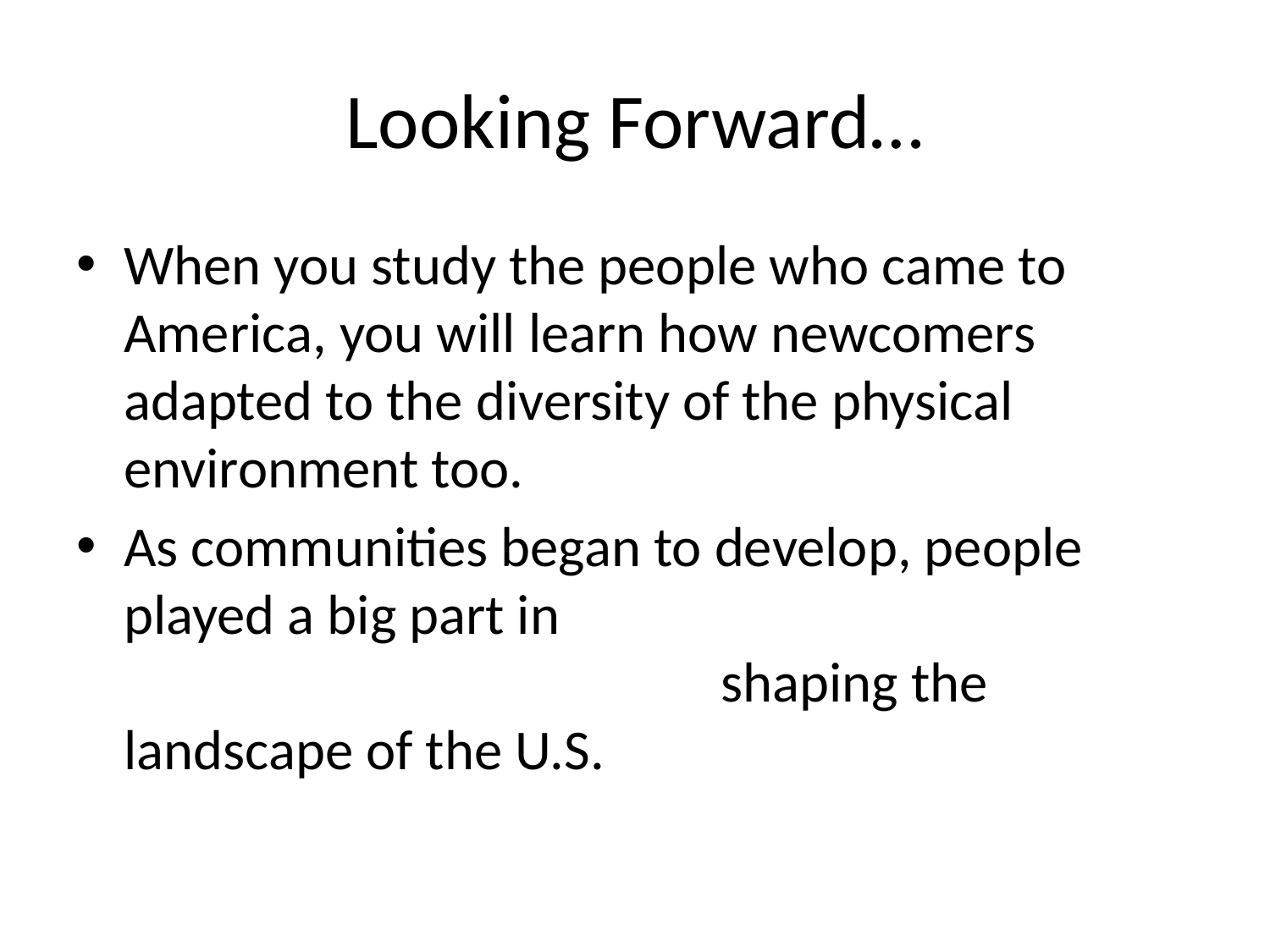

# Looking Forward…
When you study the people who came to America, you will learn how newcomers adapted to the diversity of the physical environment too.
As communities began to develop, people played a big part in                                                                                                 shaping the landscape of the U.S.